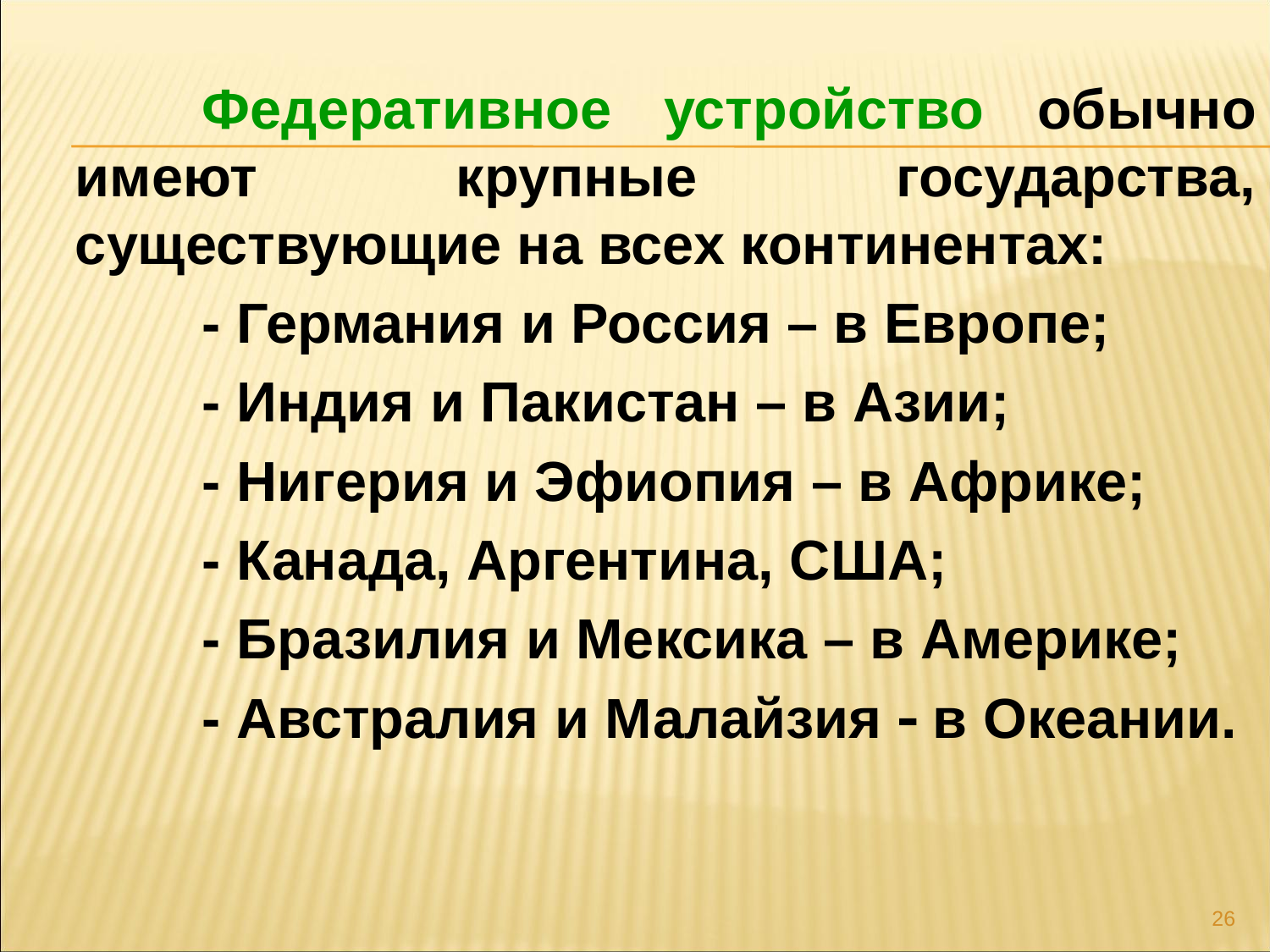

Федеративное устройство обычно имеют крупные государства, существующие на всех континентах:
	- Германия и Россия – в Европе;
	- Индия и Пакистан – в Азии;
	- Нигерия и Эфиопия – в Африке;
	- Канада, Аргентина, США;
	- Бразилия и Мексика – в Америке;
	- Австралия и Малайзия − в Океании.

26